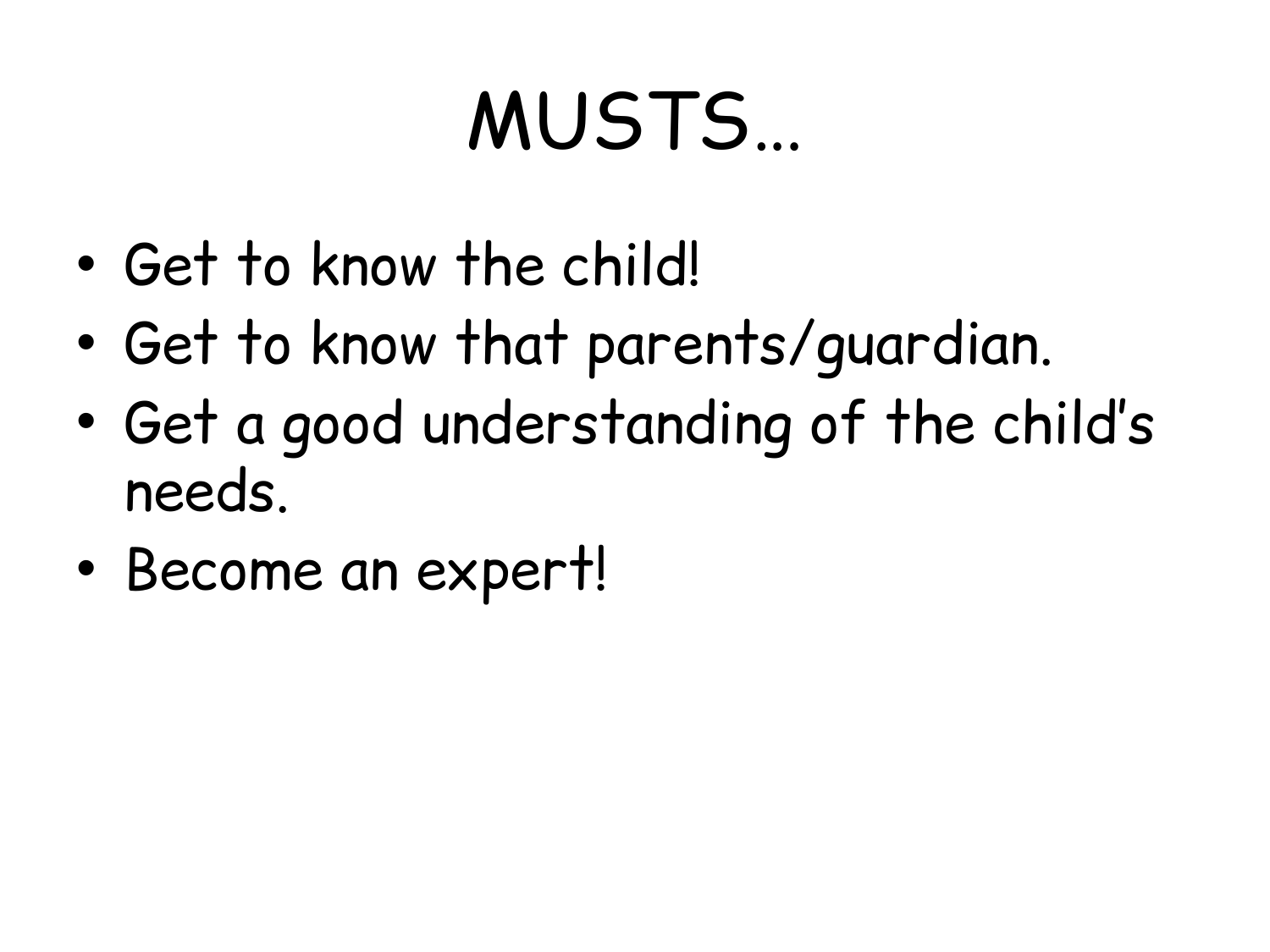

# MUSTS…
Get to know the child!
Get to know that parents/guardian.
Get a good understanding of the child’s needs.
Become an expert!